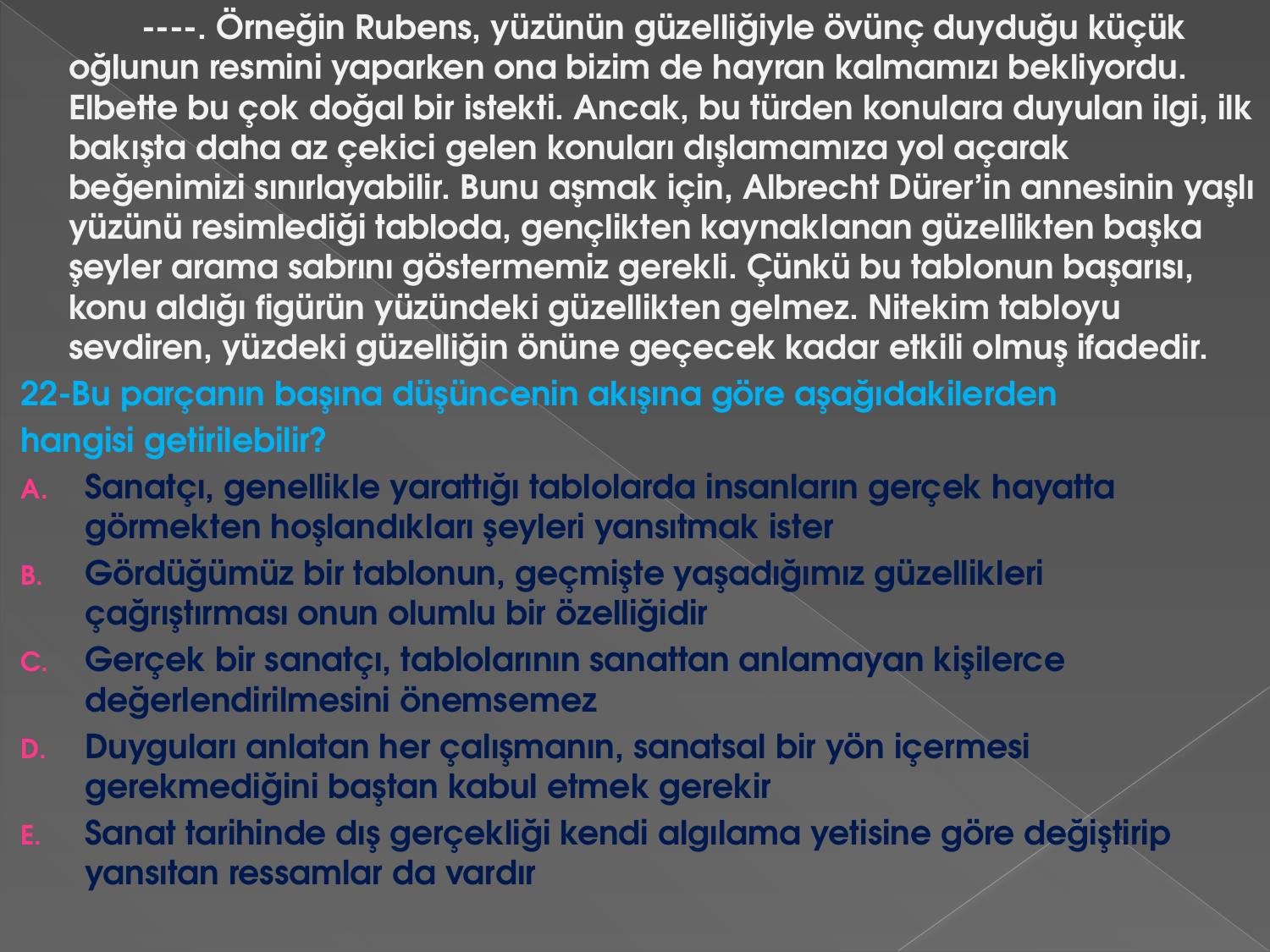

----. Örneğin Rubens, yüzünün güzelliğiyle övünç duyduğu küçük oğlunun resmini yaparken ona bizim de hayran kalmamızı bekliyordu. Elbette bu çok doğal bir istekti. Ancak, bu türden konulara duyulan ilgi, ilk bakışta daha az çekici gelen konuları dışlamamıza yol açarak beğenimizi sınırlayabilir. Bunu aşmak için, Albrecht Dürer’in annesinin yaşlı yüzünü resimlediği tabloda, gençlikten kaynaklanan güzellikten başka şeyler arama sabrını göstermemiz gerekli. Çünkü bu tablonun başarısı, konu aldığı figürün yüzündeki güzellikten gelmez. Nitekim tabloyu sevdiren, yüzdeki güzelliğin önüne geçecek kadar etkili olmuş ifadedir.
22-Bu parçanın başına düşüncenin akışına göre aşağıdakilerden
hangisi getirilebilir?
Sanatçı, genellikle yarattığı tablolarda insanların gerçek hayatta görmekten hoşlandıkları şeyleri yansıtmak ister
Gördüğümüz bir tablonun, geçmişte yaşadığımız güzellikleri çağrıştırması onun olumlu bir özelliğidir
Gerçek bir sanatçı, tablolarının sanattan anlamayan kişilerce değerlendirilmesini önemsemez
Duyguları anlatan her çalışmanın, sanatsal bir yön içermesi gerekmediğini baştan kabul etmek gerekir
Sanat tarihinde dış gerçekliği kendi algılama yetisine göre değiştirip yansıtan ressamlar da vardır